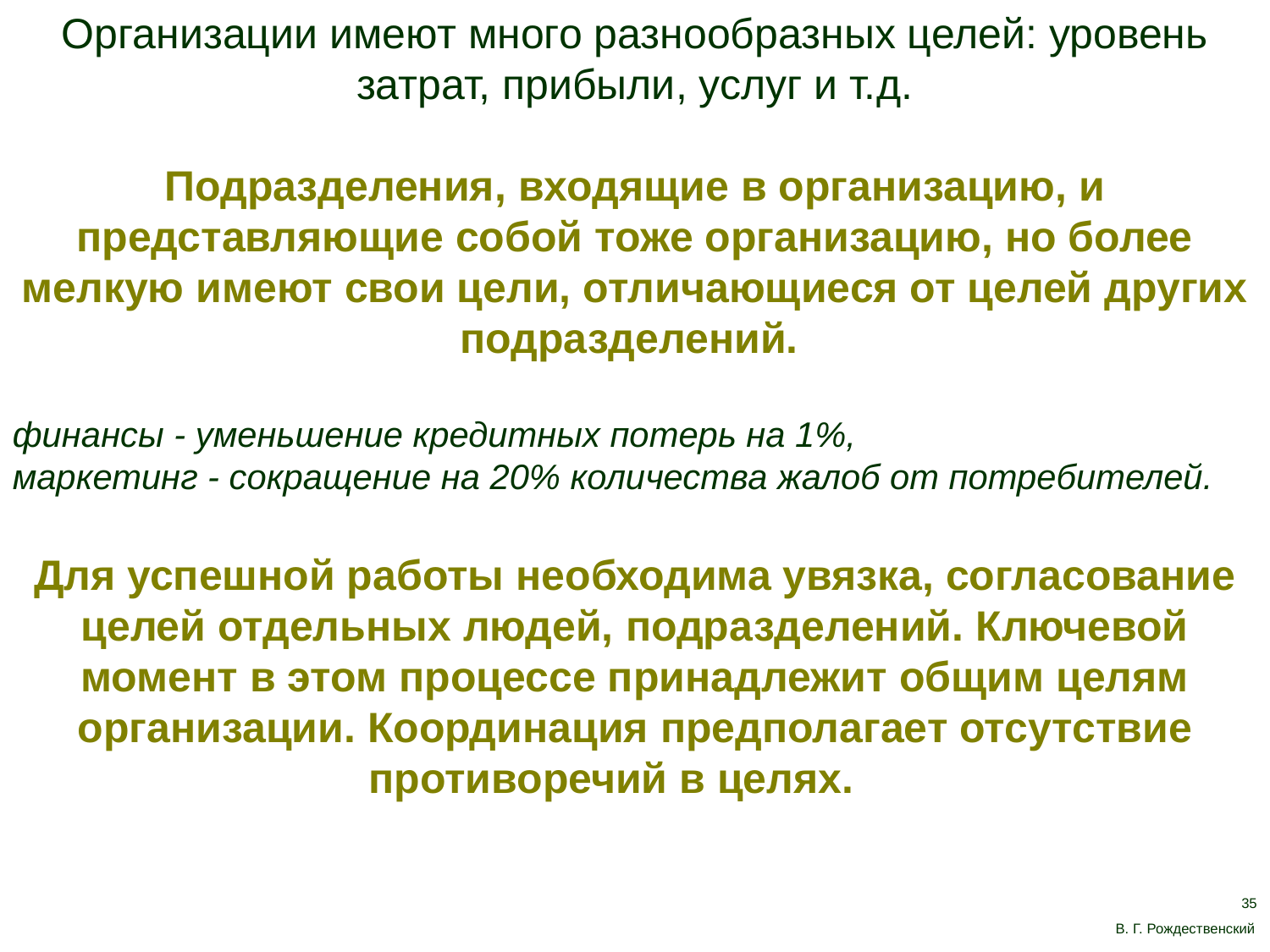

Организации имеют много разнообразных целей: уровень затрат, прибыли, услуг и т.д.

Подразделения, входящие в организацию, и представляющие собой тоже организацию, но более мелкую имеют свои цели, отличающиеся от целей других подразделений.

финансы - уменьшение кредитных потерь на 1%,
маркетинг - сокращение на 20% количества жалоб от потребителей.

Для успешной работы необходима увязка, согласование целей отдельных людей, подразделений. Ключевой момент в этом процессе принадлежит общим целям организации. Координация предполагает отсутствие противоречий в целях.
35
В. Г. Рождественский